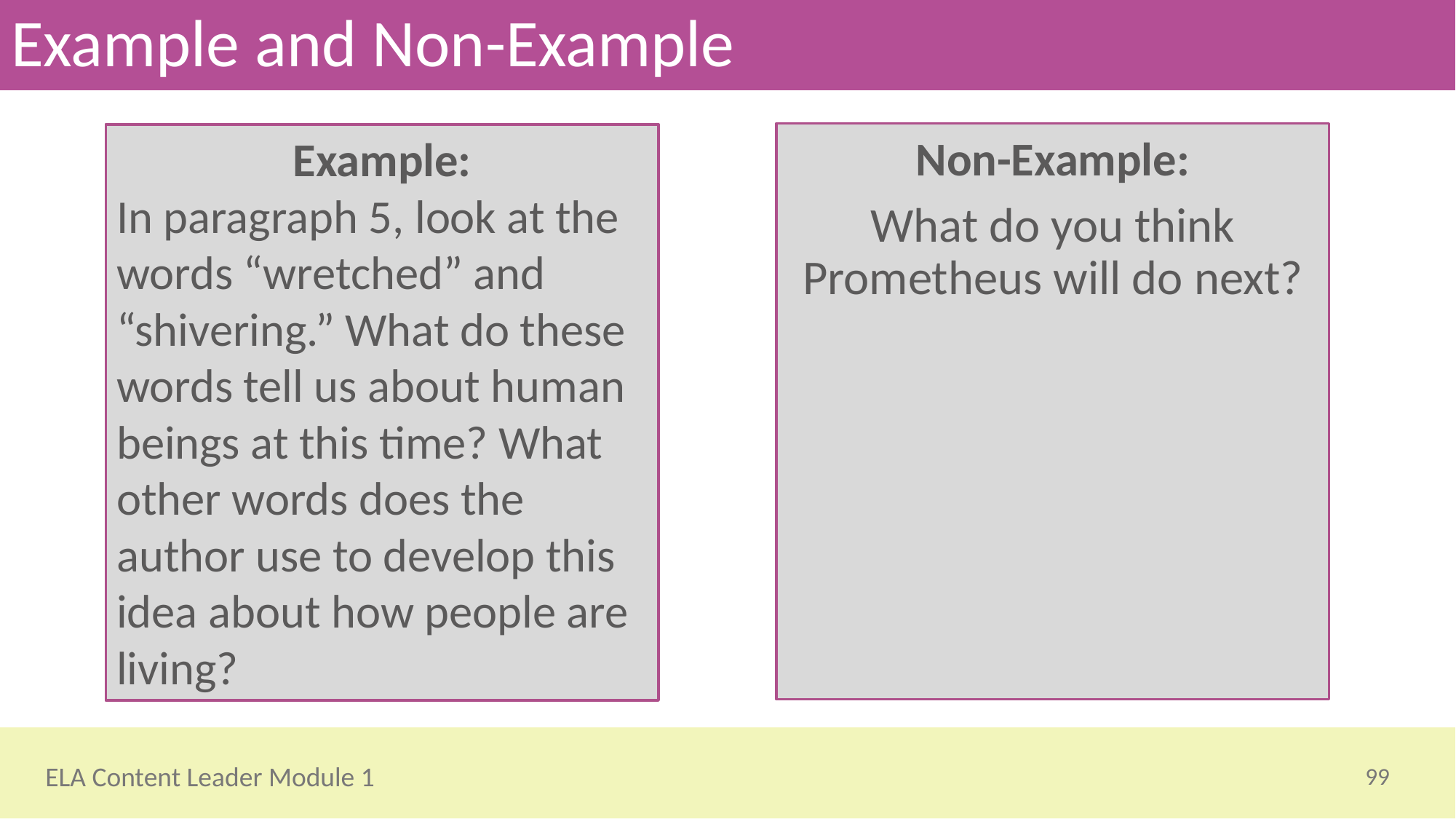

# Example and Non-Example
Non-Example:
What do you think Prometheus will do next?
Example:
In paragraph 5, look at the words “wretched” and “shivering.” What do these words tell us about human beings at this time? What other words does the author use to develop this idea about how people are living?

99